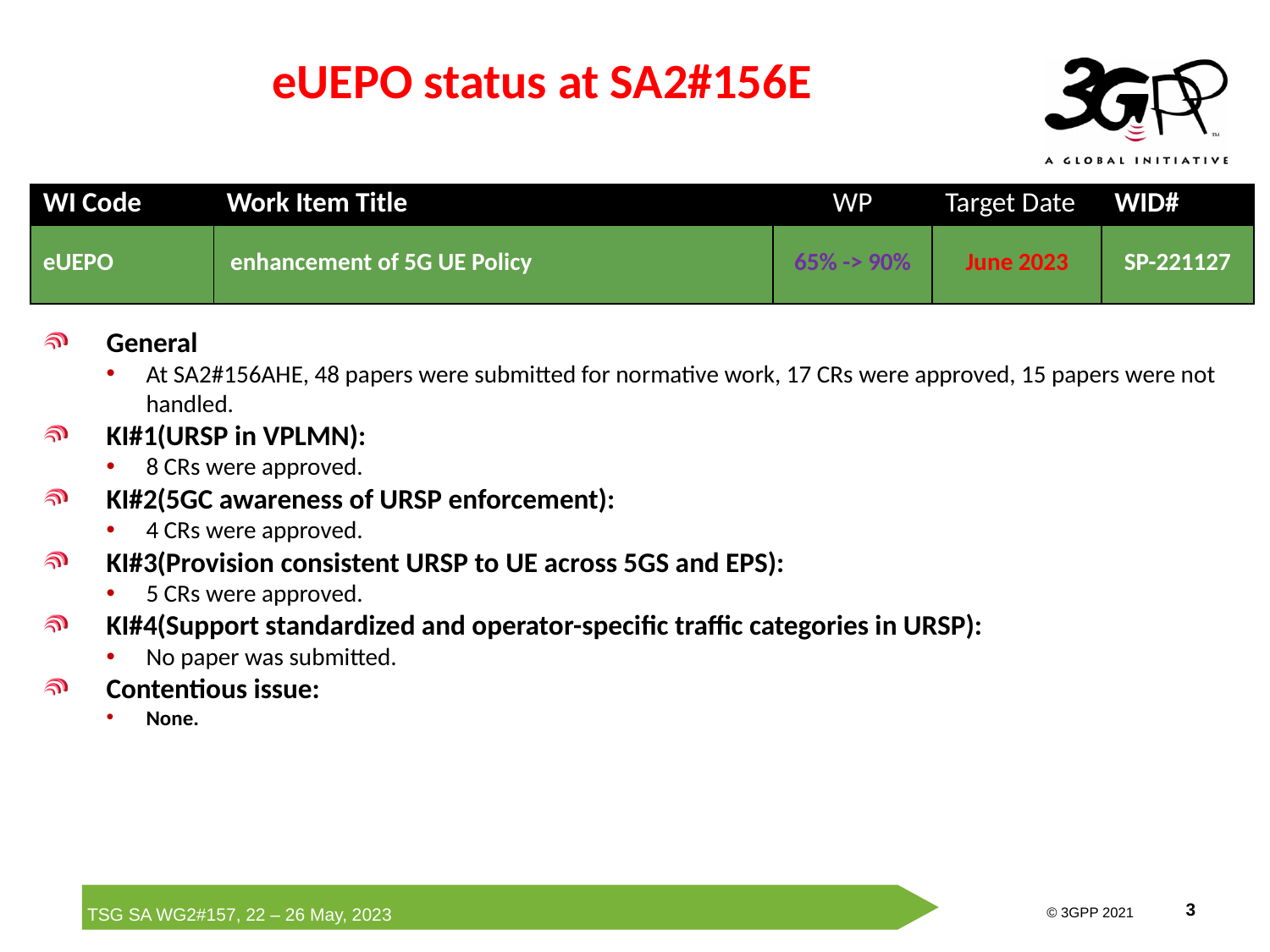

# eUEPO status at SA2#156E
| WI Code | Work Item Title | WP | Target Date | WID# |
| --- | --- | --- | --- | --- |
| eUEPO | enhancement of 5G UE Policy | 65% -> 90% | June 2023 | SP-221127 |
General
At SA2#156AHE, 48 papers were submitted for normative work, 17 CRs were approved, 15 papers were not handled.
KI#1(URSP in VPLMN):
8 CRs were approved.
KI#2(5GC awareness of URSP enforcement):
4 CRs were approved.
KI#3(Provision consistent URSP to UE across 5GS and EPS):
5 CRs were approved.
KI#4(Support standardized and operator-specific traffic categories in URSP):
No paper was submitted.
Contentious issue:
None.